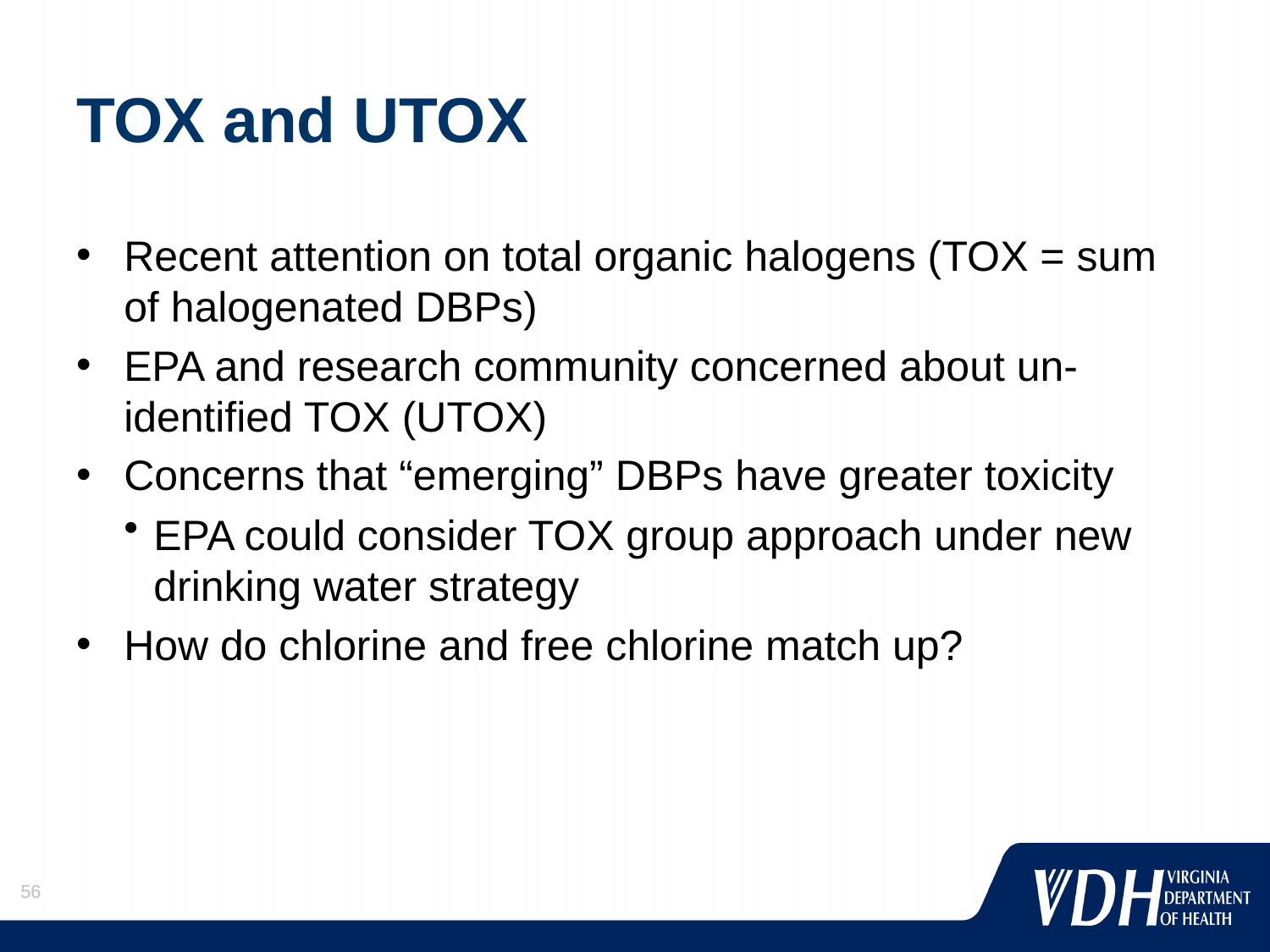

# TOX and UTOX
Recent attention on total organic halogens (TOX = sum of halogenated DBPs)
EPA and research community concerned about un-identified TOX (UTOX)
Concerns that “emerging” DBPs have greater toxicity
EPA could consider TOX group approach under new drinking water strategy
How do chlorine and free chlorine match up?

56